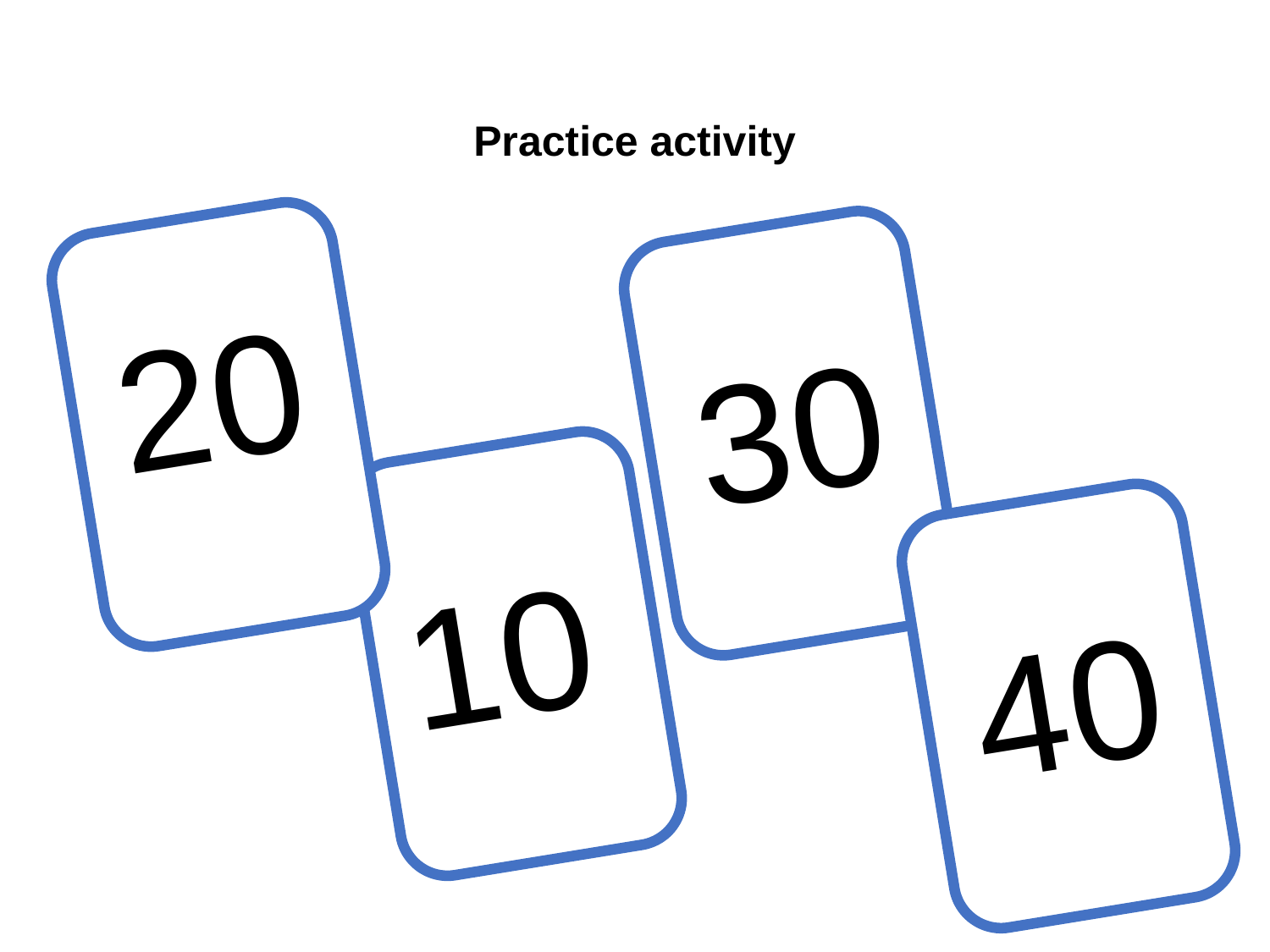

#
Practice activity

20
30

10
40